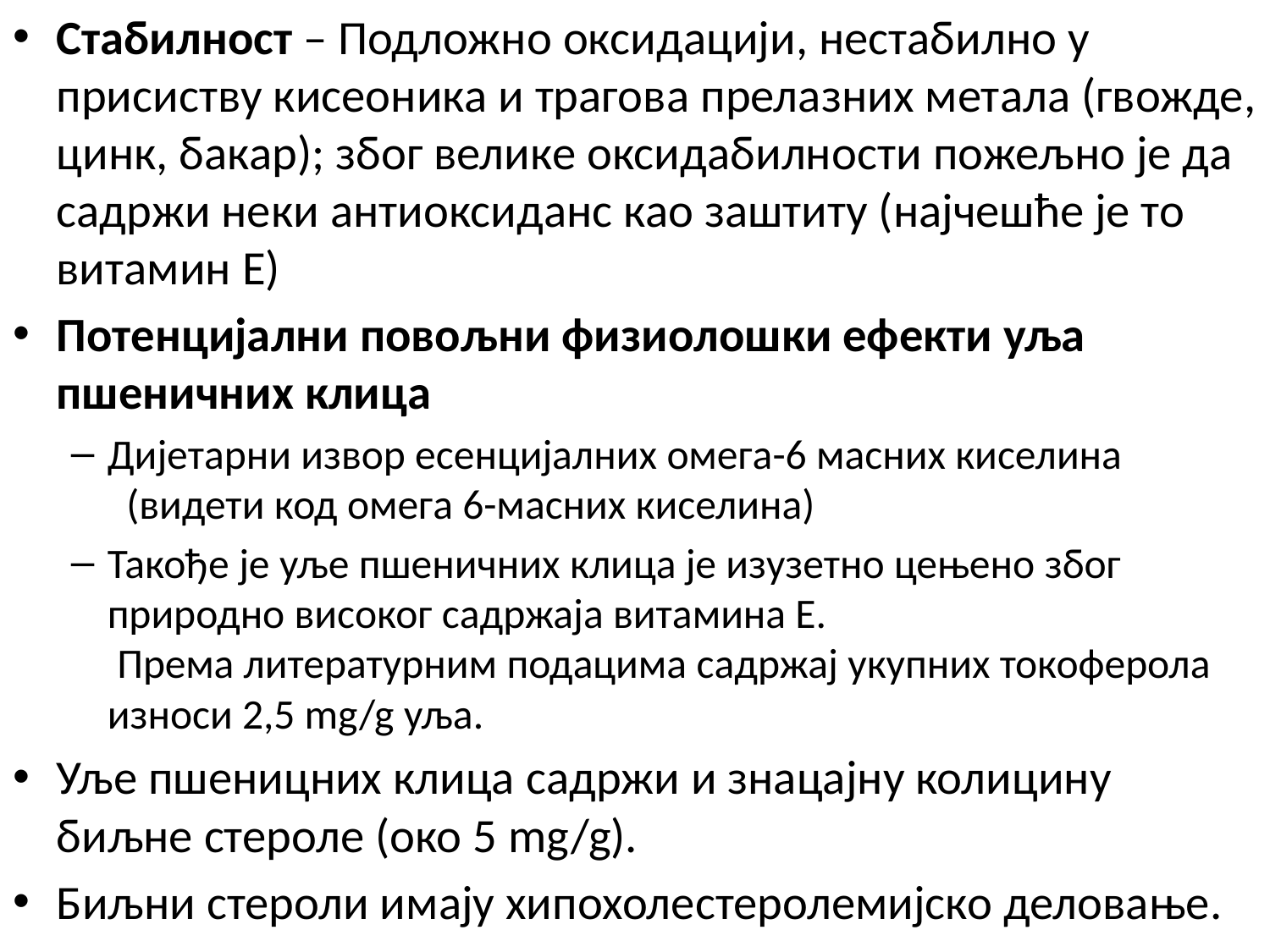

Стабилност – Подложно оксидацији, нестабилно у присиству кисеоника и трагова прелазних метала (гвожде, цинк, бакар); због велике оксидабилности пожељно је да садржи неки антиоксиданс као заштиту (најчешће је то витамин Е)
Потенцијални повољни физиолошки ефекти уља пшеничних клица
Дијетарни извор есенцијалних омега-6 масних киселина                 (видети код омега 6-масних киселина)
Такође је уље пшеничних клица је изузетно цењено због природно високог садржаја витамина Е.                                               Према литературним подацима садржај укупних токоферола износи 2,5 mg/g уља.
Уље пшеницних клица садржи и знацајну колицину биљне стероле (око 5 mg/g).
Биљни стероли имају хипохолестеролемијско деловање.